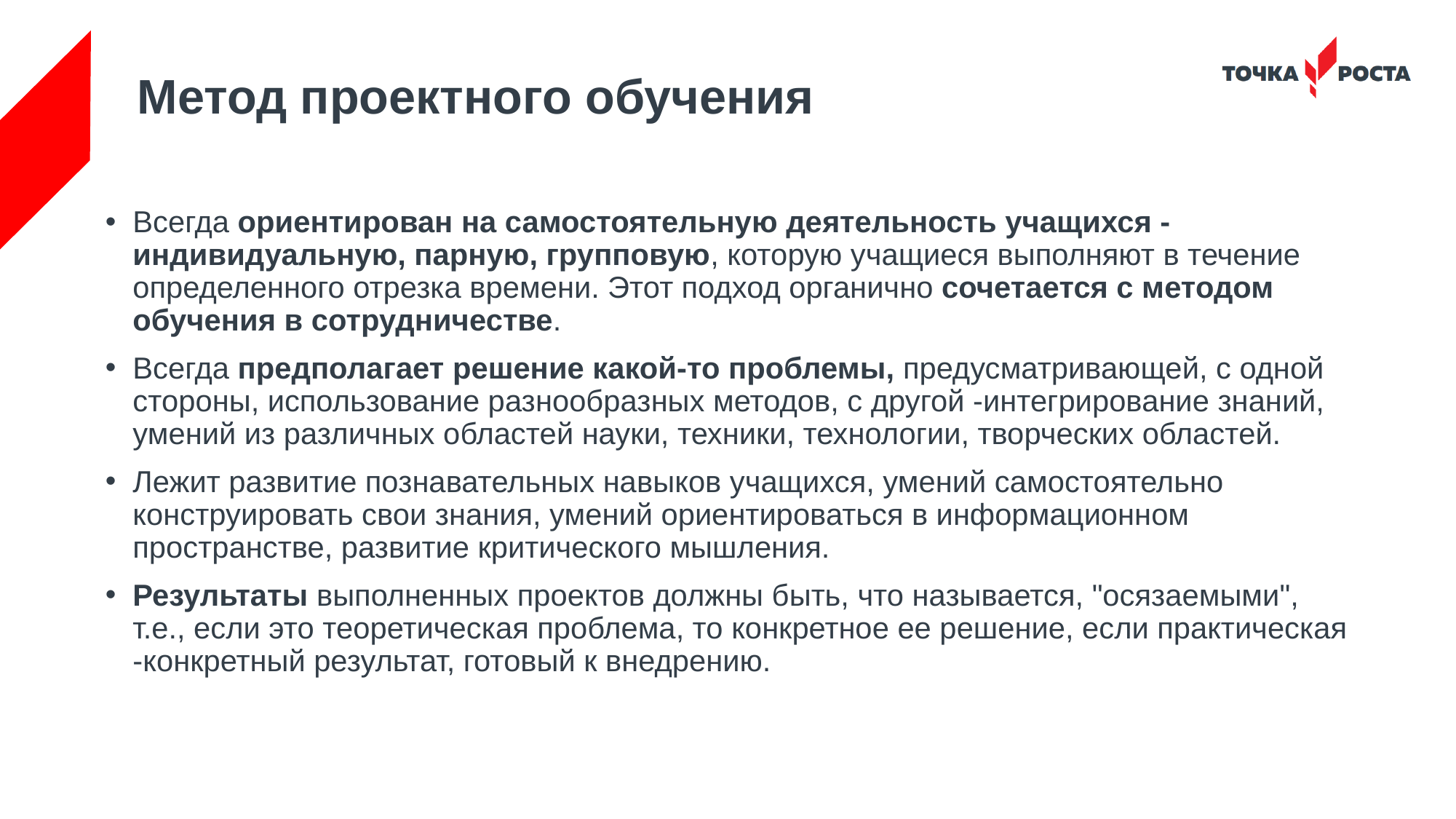

# Метод проектного обучения

Всегда ориентирован на самостоятельную деятельность учащихся -индивидуальную, парную, групповую, которую учащиеся выполняют в течение определенного отрезка времени. Этот подход органично сочетается с методом обучения в сотрудничестве.
Всегда предполагает решение какой-то проблемы, предусматривающей, с одной стороны, использование разнообразных методов, с другой -интегрирование знаний, умений из различных областей науки, техники, технологии, творческих областей.
Лежит развитие познавательных навыков учащихся, умений самостоятельно конструировать свои знания, умений ориентироваться в информационном пространстве, развитие критического мышления.
Результаты выполненных проектов должны быть, что называется, "осязаемыми", т.е., если это теоретическая проблема, то конкретное ее решение, если практическая -конкретный результат, готовый к внедрению.